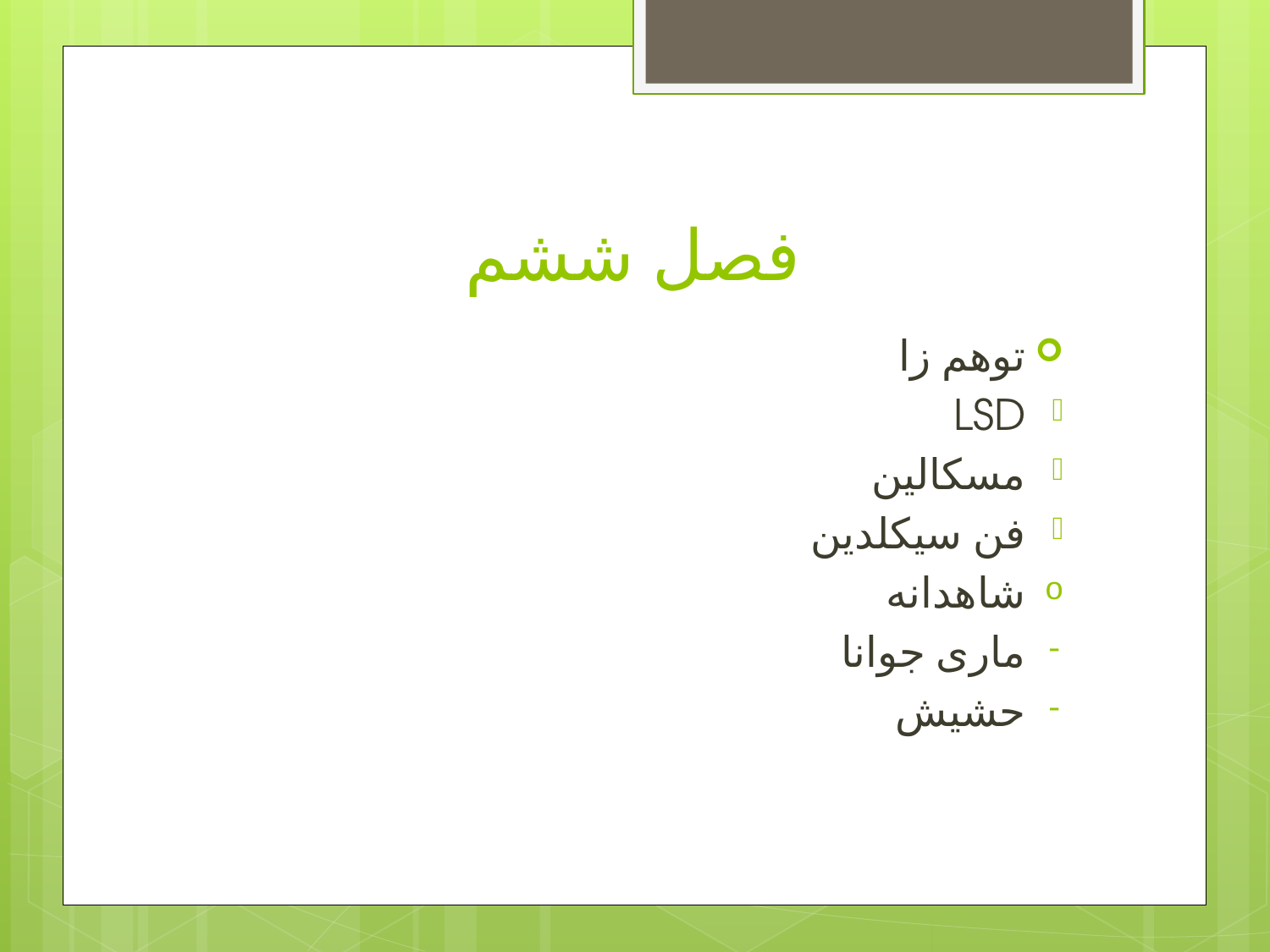

# فصل ششم
توهم زا
LSD
مسکالین
فن سیکلدین
شاهدانه
ماری جوانا
حشیش